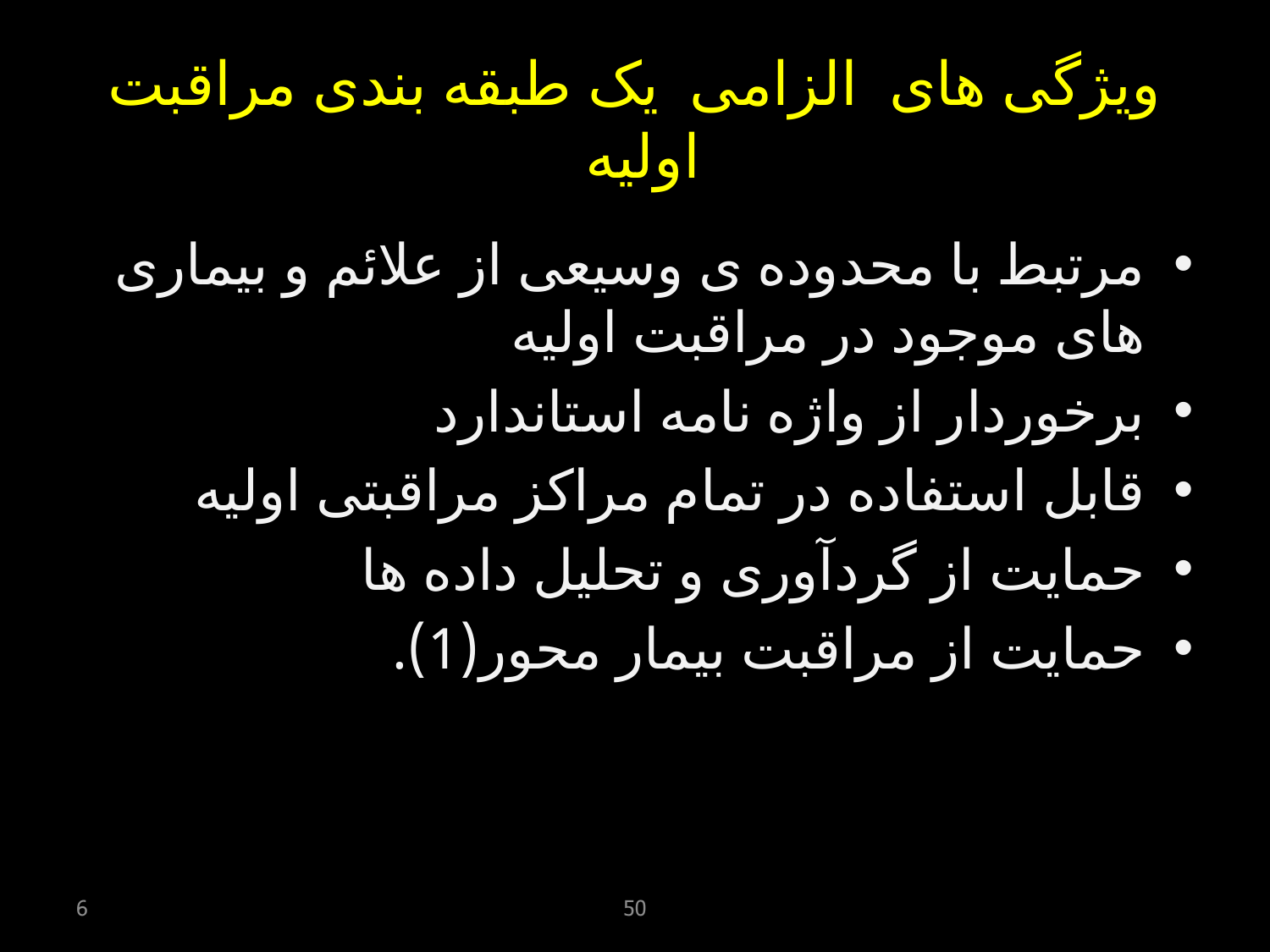

# ویژگی های  الزامی  یک طبقه بندی مراقبت اولیه
مرتبط با محدوده ی وسیعی از علائم و بیماری های موجود در مراقبت اولیه
برخوردار از واژه نامه استاندارد
قابل استفاده در تمام مراکز مراقبتی اولیه
حمایت از گردآوری و تحلیل داده ها
حمایت از مراقبت بیمار محور(1).
6
50